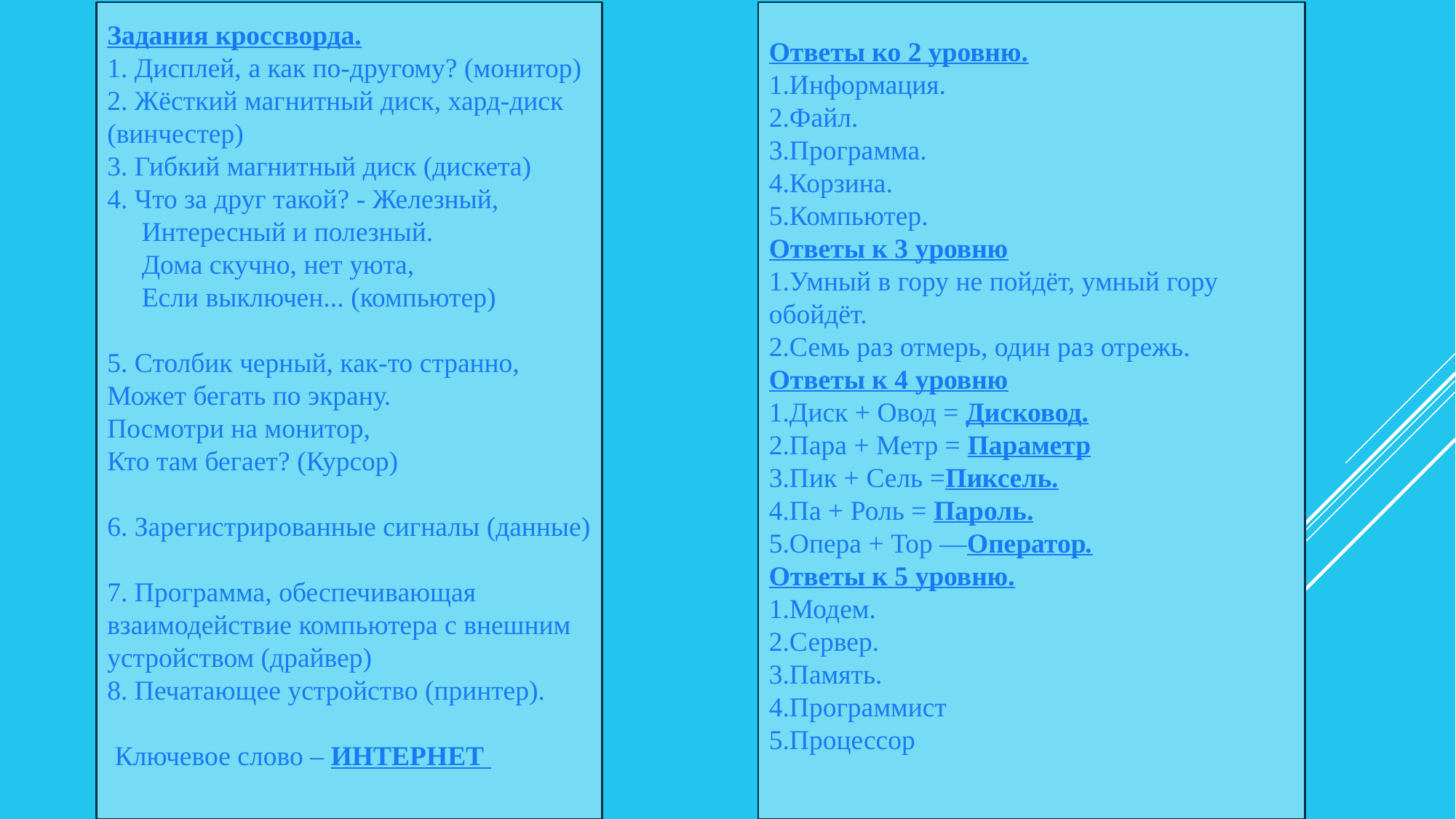

Задания кроссворда.
1. Дисплей, а как по-другому? (монитор)
2. Жёсткий магнитный диск, хард-диск (винчестер)
3. Гибкий магнитный диск (дискета)
4. Что за друг такой? - Железный,
     Интересный и полезный.
     Дома скучно, нет уюта,
     Если выключен... (компьютер)

5. Столбик черный, как-то странно,
Может бегать по экрану.
Посмотри на монитор,
Кто там бегает? (Курсор)

6. Зарегистрированные сигналы (данные)

7. Программа, обеспечивающая взаимодействие компьютера с внешним устройством (драйвер)
8. Печатающее устройство (принтер).

 Ключевое слово – ИНТЕРНЕТ

Ответы ко 2 уровню.
1.Информация.
2.Файл.
3.Программа.
4.Корзина.
5.Компьютер.
Ответы к 3 уровню
1.Умный в гору не пойдёт, умный гору обойдёт.
2.Семь раз отмерь, один раз отрежь.
Ответы к 4 уровню
1.Диск + Овод = Дисковод.
2.Пара + Метр = Параметр
3.Пик + Сель =Пиксель.
4.Па + Роль = Пароль.
5.Опера + Тор —Оператор.
Ответы к 5 уровню.
1.Модем.
2.Сервер.
3.Память.
4.Программист
5.Процессор